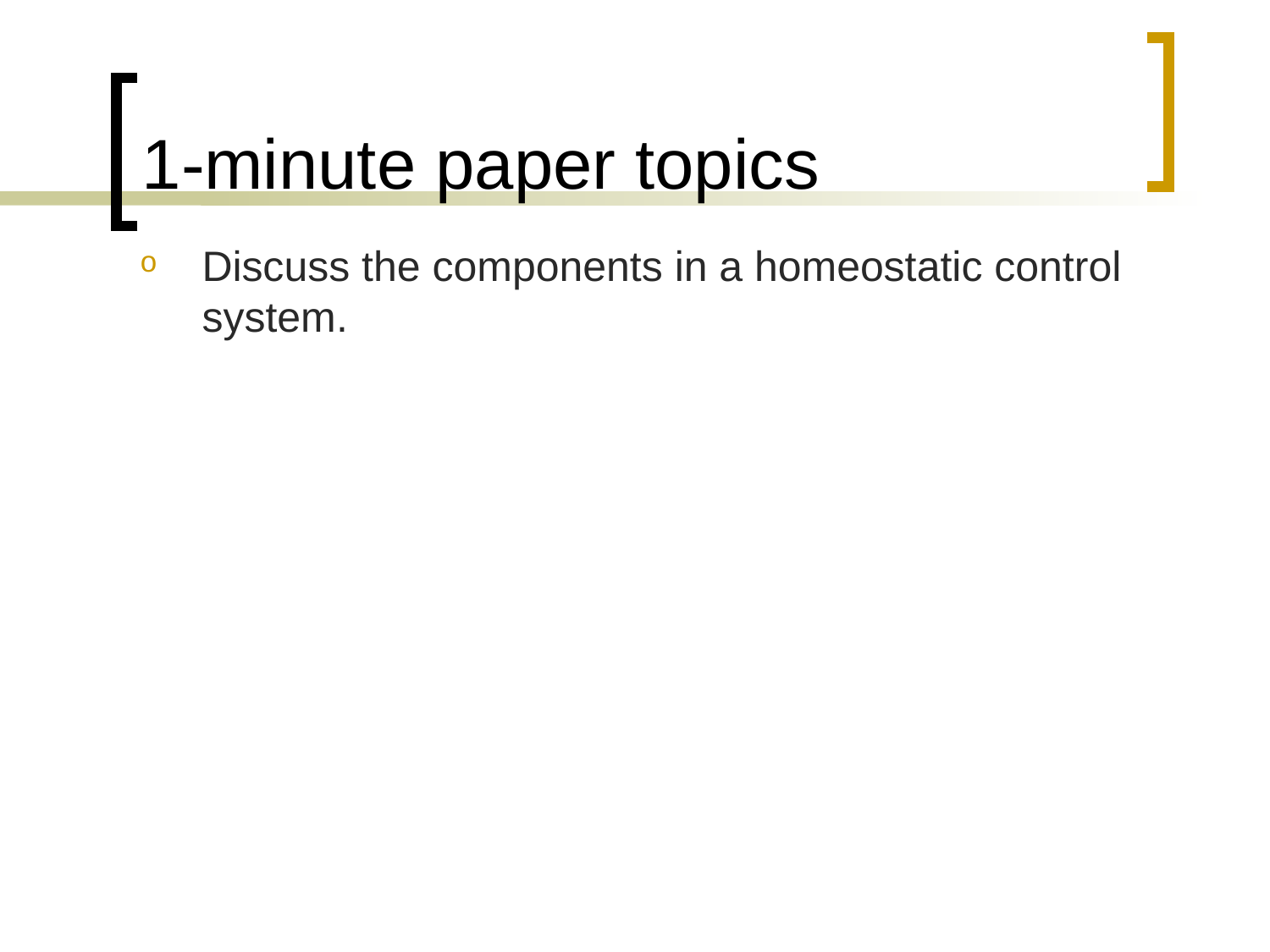

# 1-minute paper topics
Discuss the components in a homeostatic control system.